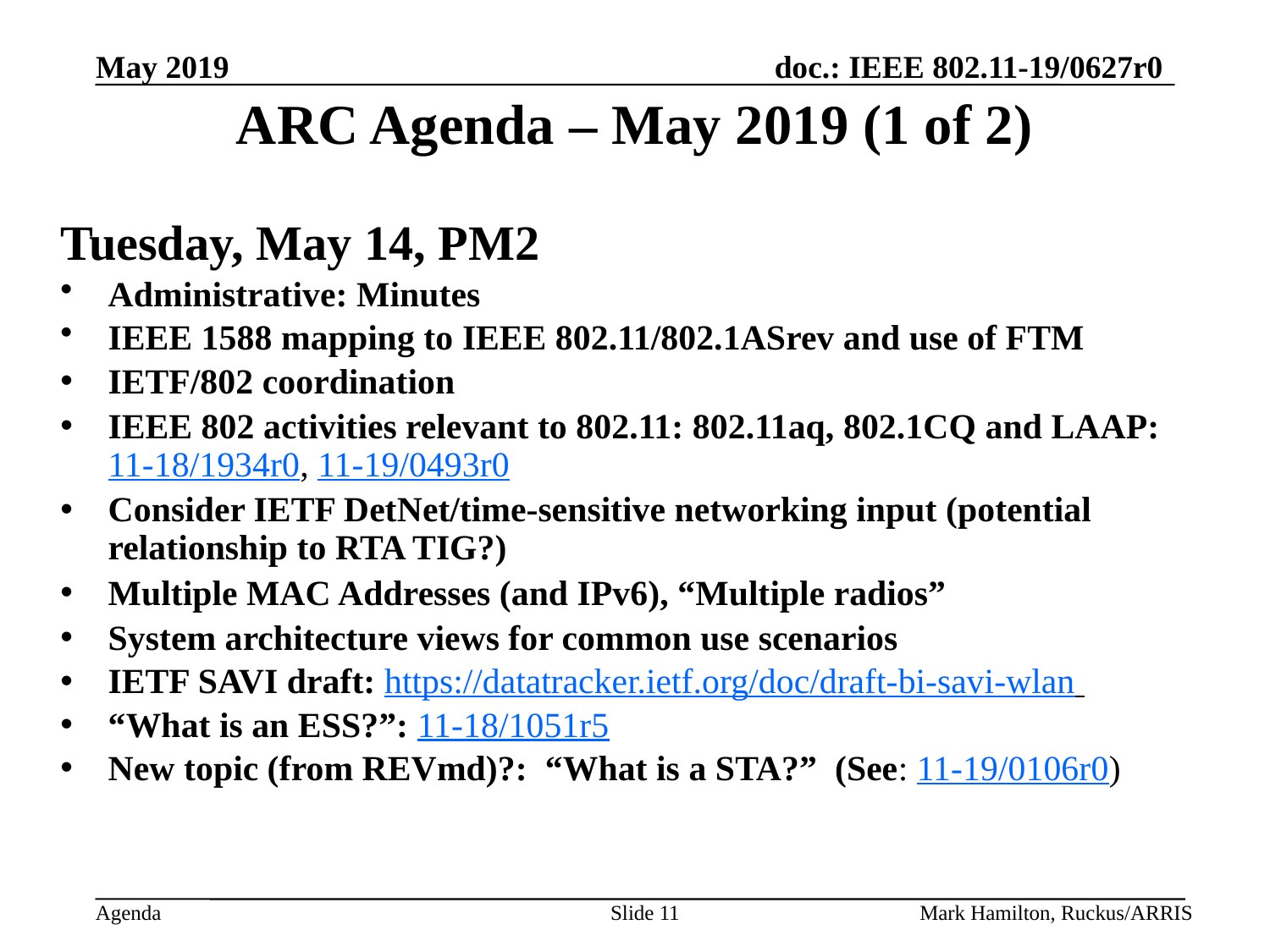

# ARC Agenda – May 2019 (1 of 2)
Tuesday, May 14, PM2
Administrative: Minutes
IEEE 1588 mapping to IEEE 802.11/802.1ASrev and use of FTM
IETF/802 coordination
IEEE 802 activities relevant to 802.11: 802.11aq, 802.1CQ and LAAP: 11-18/1934r0, 11-19/0493r0
Consider IETF DetNet/time-sensitive networking input (potential relationship to RTA TIG?)
Multiple MAC Addresses (and IPv6), “Multiple radios”
System architecture views for common use scenarios
IETF SAVI draft: https://datatracker.ietf.org/doc/draft-bi-savi-wlan
“What is an ESS?”: 11-18/1051r5
New topic (from REVmd)?:  “What is a STA?”  (See: 11-19/0106r0)